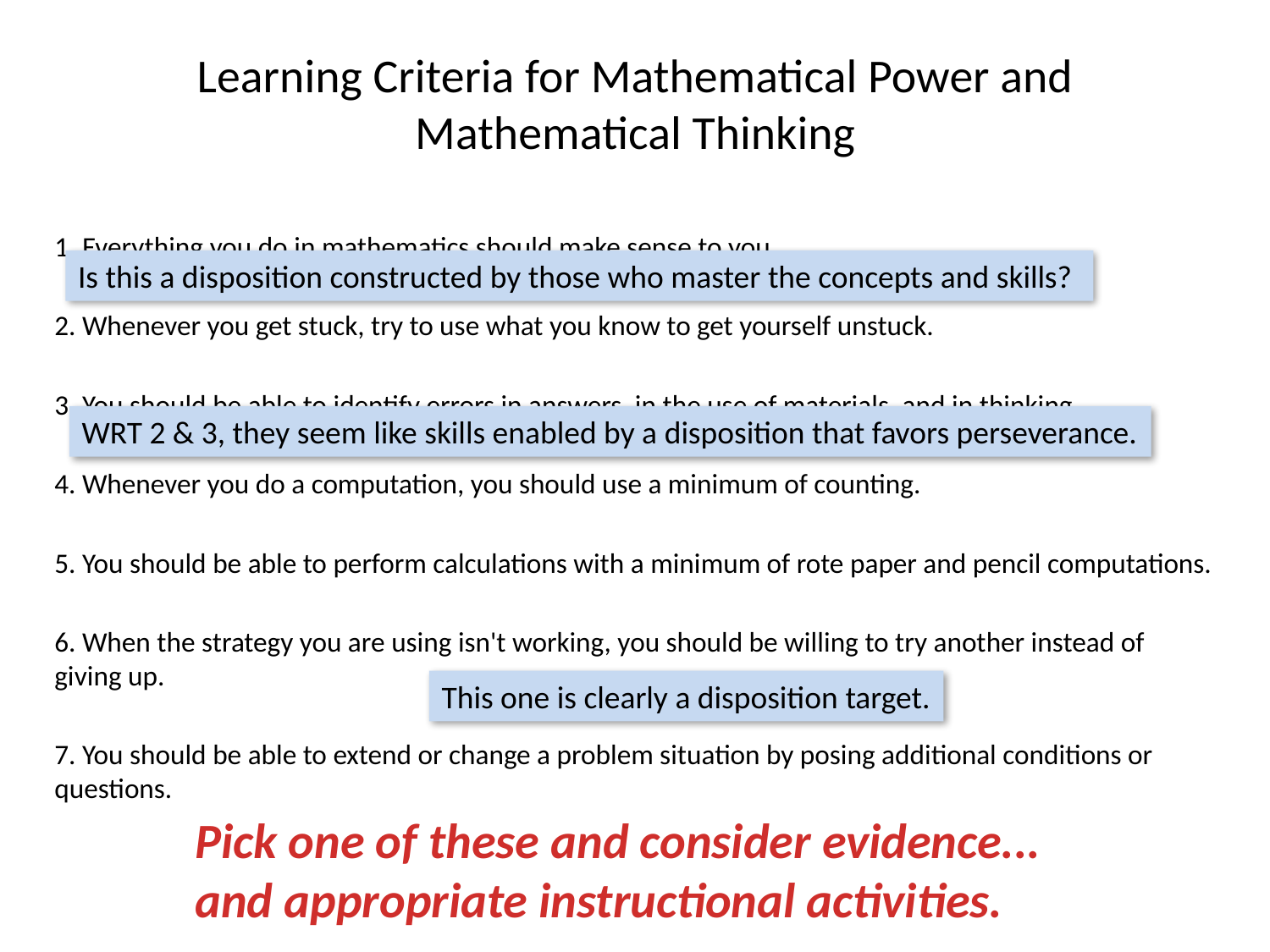

# Learning Criteria for Mathematical Power and Mathematical Thinking
1. Everything you do in mathematics should make sense to you.

2. Whenever you get stuck, try to use what you know to get yourself unstuck.

3. You should be able to identify errors in answers, in the use of materials, and in thinking.

4. Whenever you do a computation, you should use a minimum of counting.

5. You should be able to perform calculations with a minimum of rote paper and pencil computations.

6. When the strategy you are using isn't working, you should be willing to try another instead of giving up.

7. You should be able to extend or change a problem situation by posing additional conditions or questions.

Is this a disposition constructed by those who master the concepts and skills?
WRT 2 & 3, they seem like skills enabled by a disposition that favors perseverance.
This one is clearly a disposition target.
Pick one of these and consider evidence...
and appropriate instructional activities.